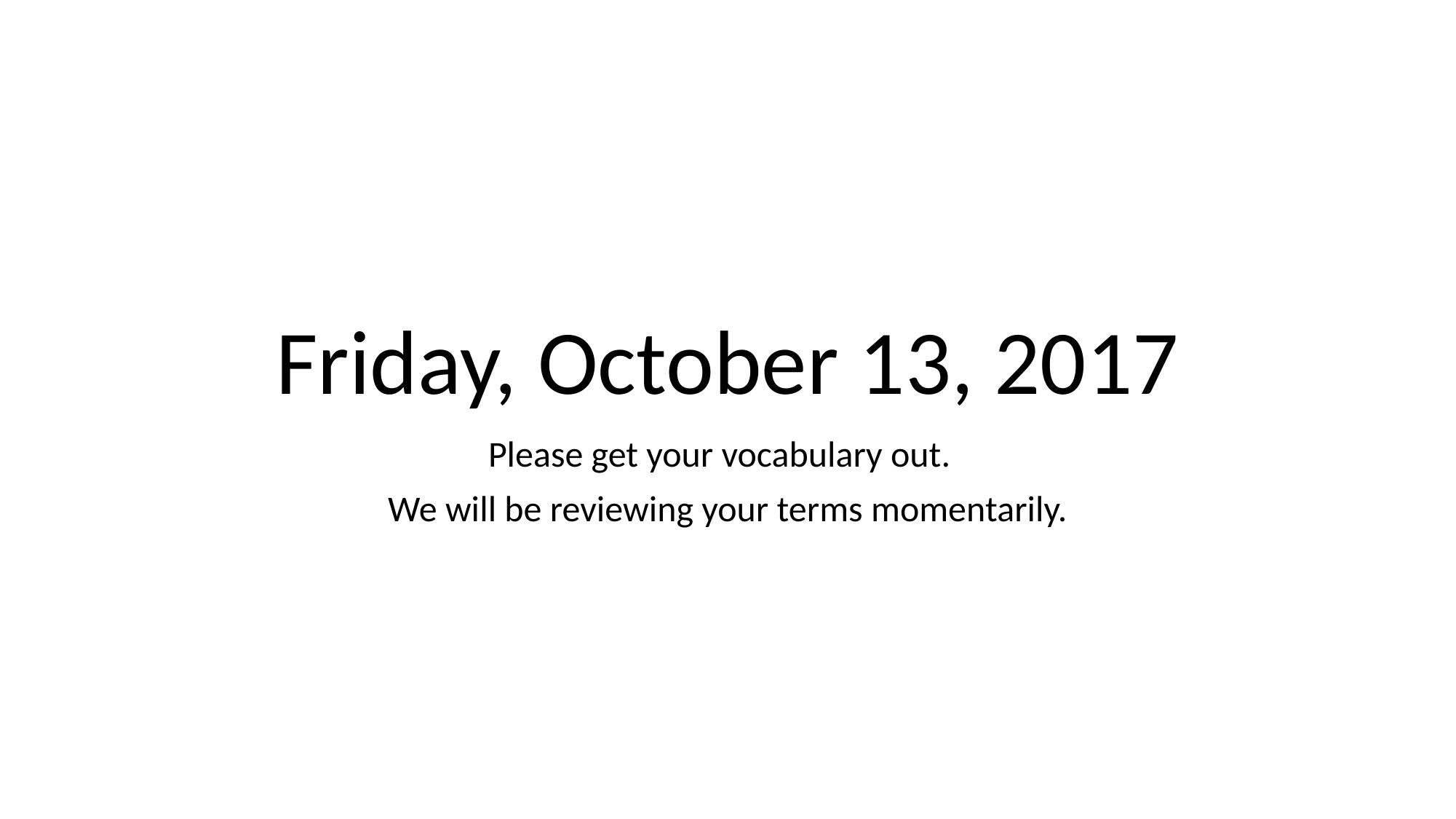

# Friday, October 13, 2017
Please get your vocabulary out.
We will be reviewing your terms momentarily.